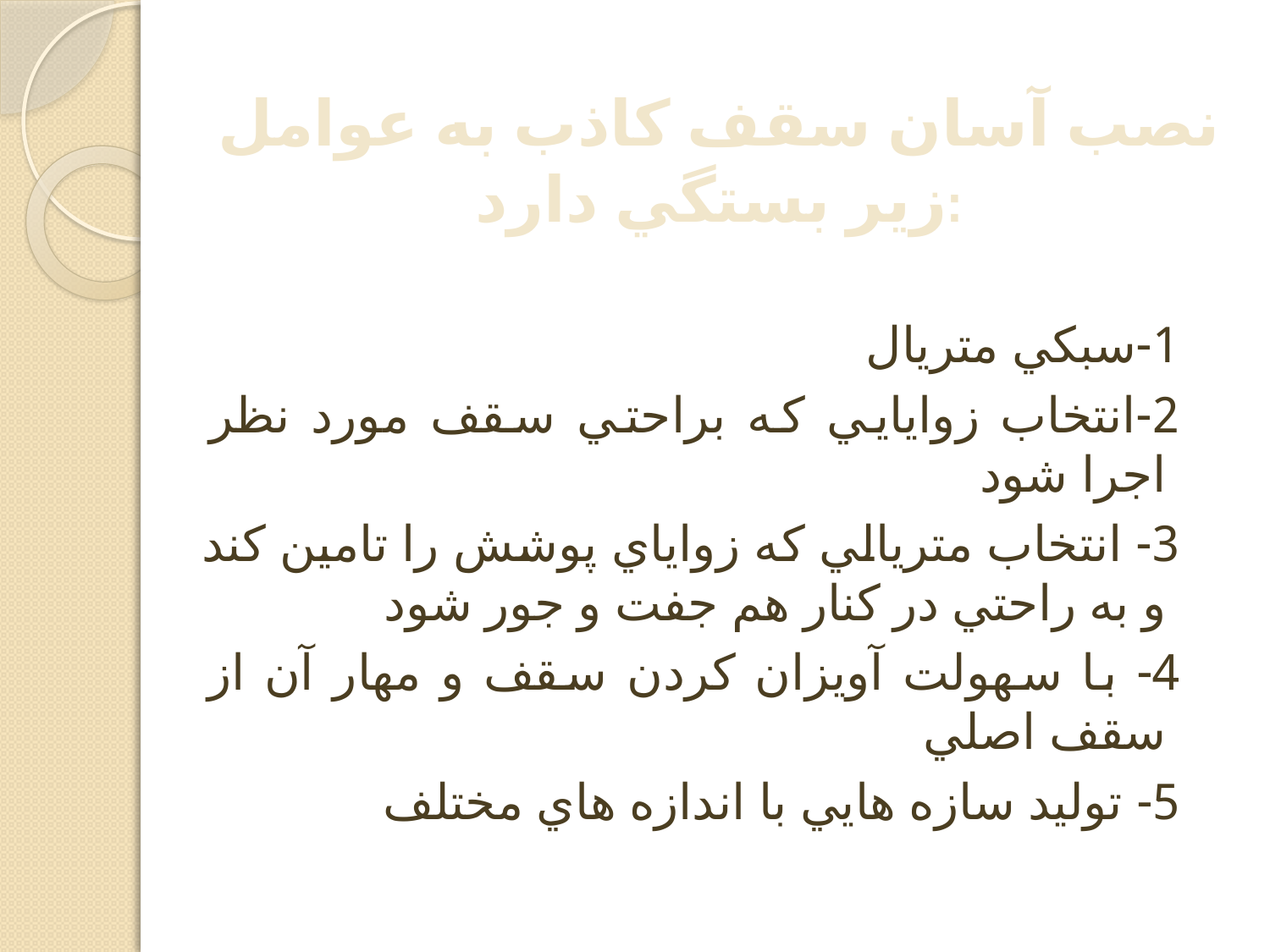

# نصب آسان سقف کاذب به عوامل زير بستگي دارد:
  1-سبکي متريال
  2-انتخاب زوايايي که براحتي سقف مورد نظر اجرا شود
  3- انتخاب متريالي که زواياي پوشش را تامين کند و به راحتي در کنار هم جفت و جور شود
  4- با سهولت آويزان کردن سقف و مهار آن از سقف اصلي
  5- توليد سازه هايي با اندازه هاي مختلف